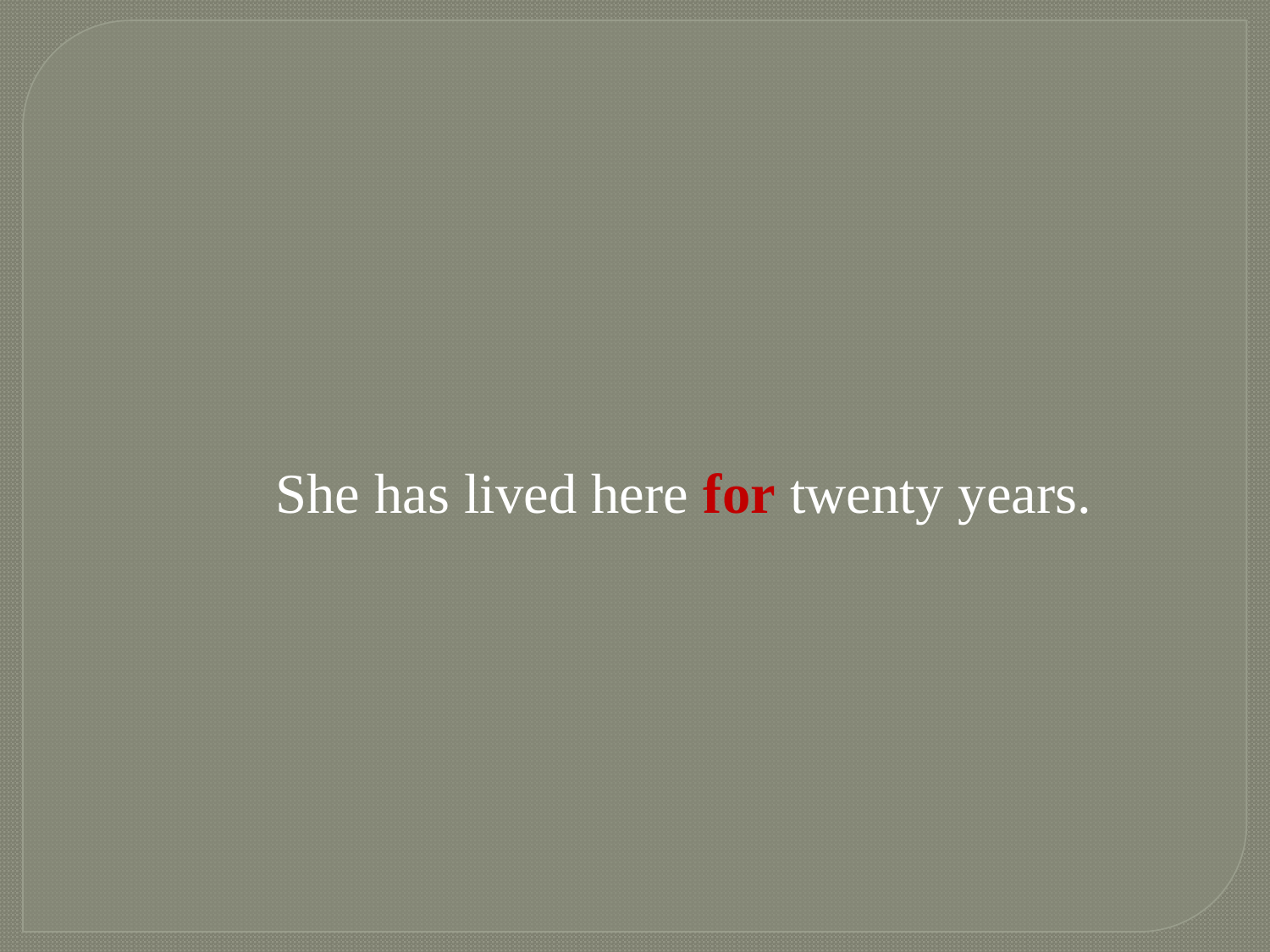

She has lived here for twenty years.